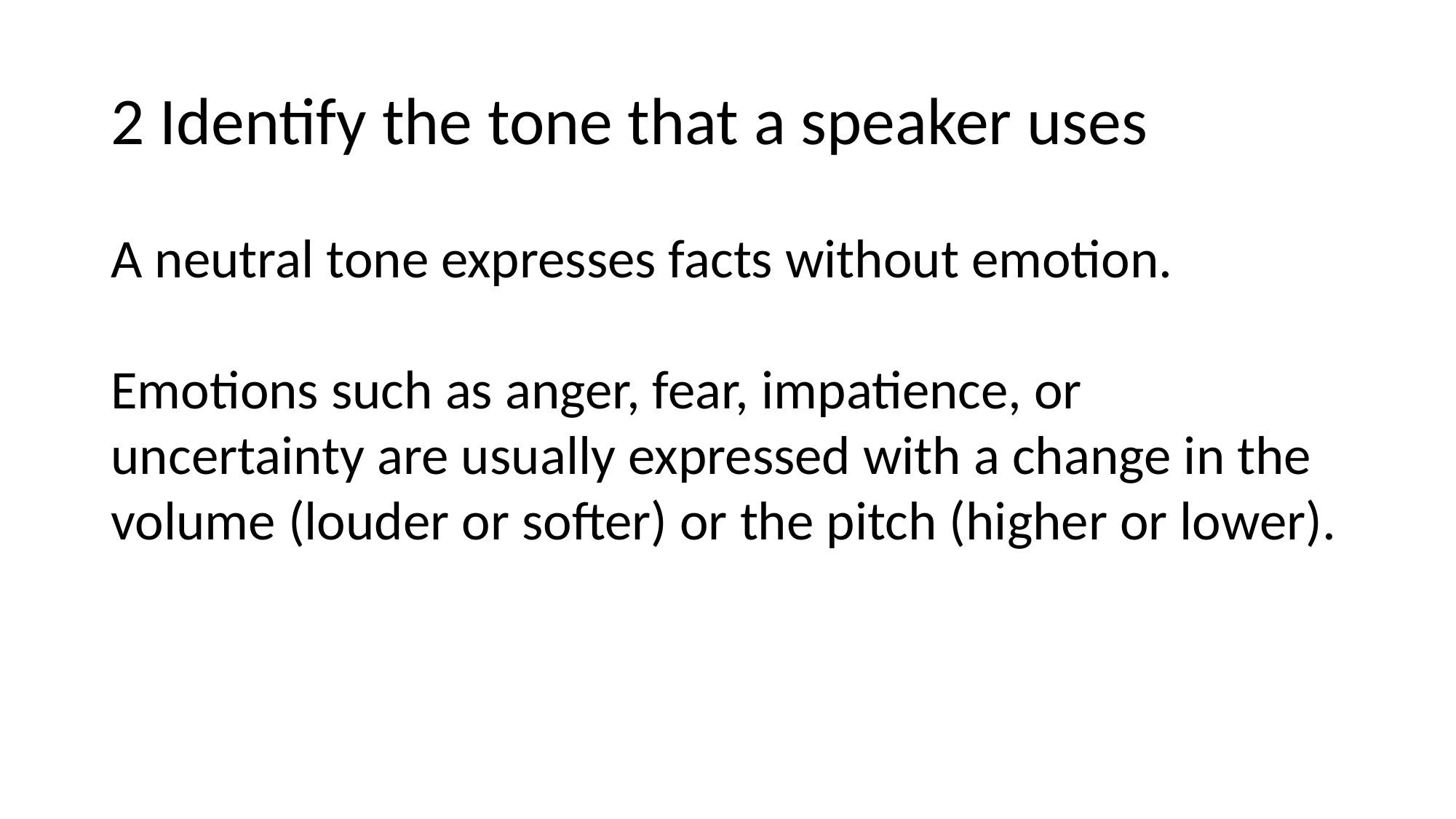

# 2 Identify the tone that a speaker uses
A neutral tone expresses facts without emotion.

Emotions such as anger, fear, impatience, or uncertainty are usually expressed with a change in the volume (louder or softer) or the pitch (higher or lower).